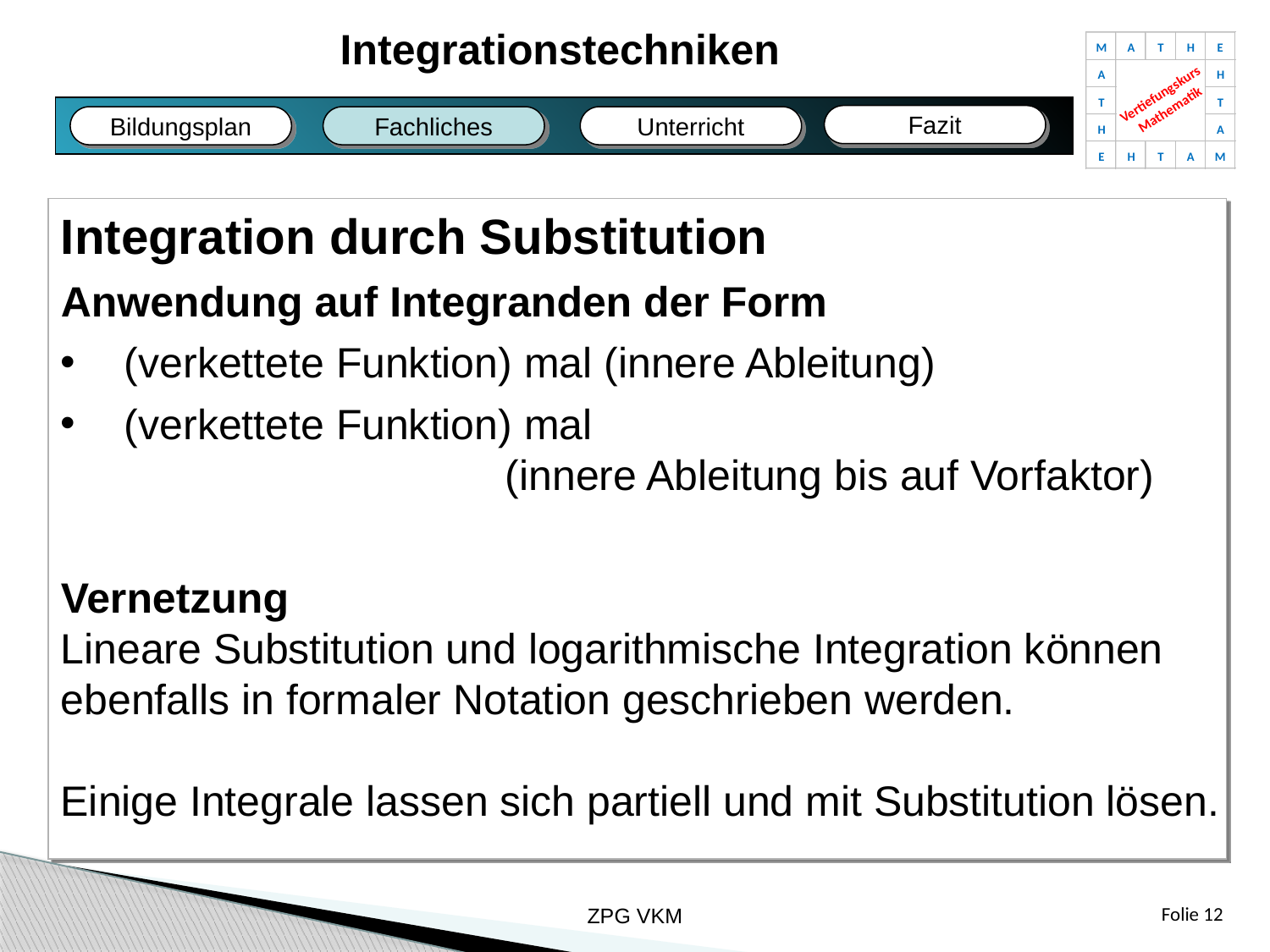

Integrationstechniken

M
A
T
H
E

A
H
Vertiefungskurs
Mathematik

T
T

H
A

E
H
T
A
M

Fazit
Fachliches
Bildungsplan
Unterricht
Fazit
Bildungsplan
Fachliches
Unterricht
Integration durch Substitution
Anwendung auf Integranden der Form
(verkettete Funktion) mal (innere Ableitung)
(verkettete Funktion) mal
			(innere Ableitung bis auf Vorfaktor)

Vernetzung
Lineare Substitution und logarithmische Integration können
ebenfalls in formaler Notation geschrieben werden.
Einige Integrale lassen sich partiell und mit Substitution lösen.

ZPG VKM
Folie 12